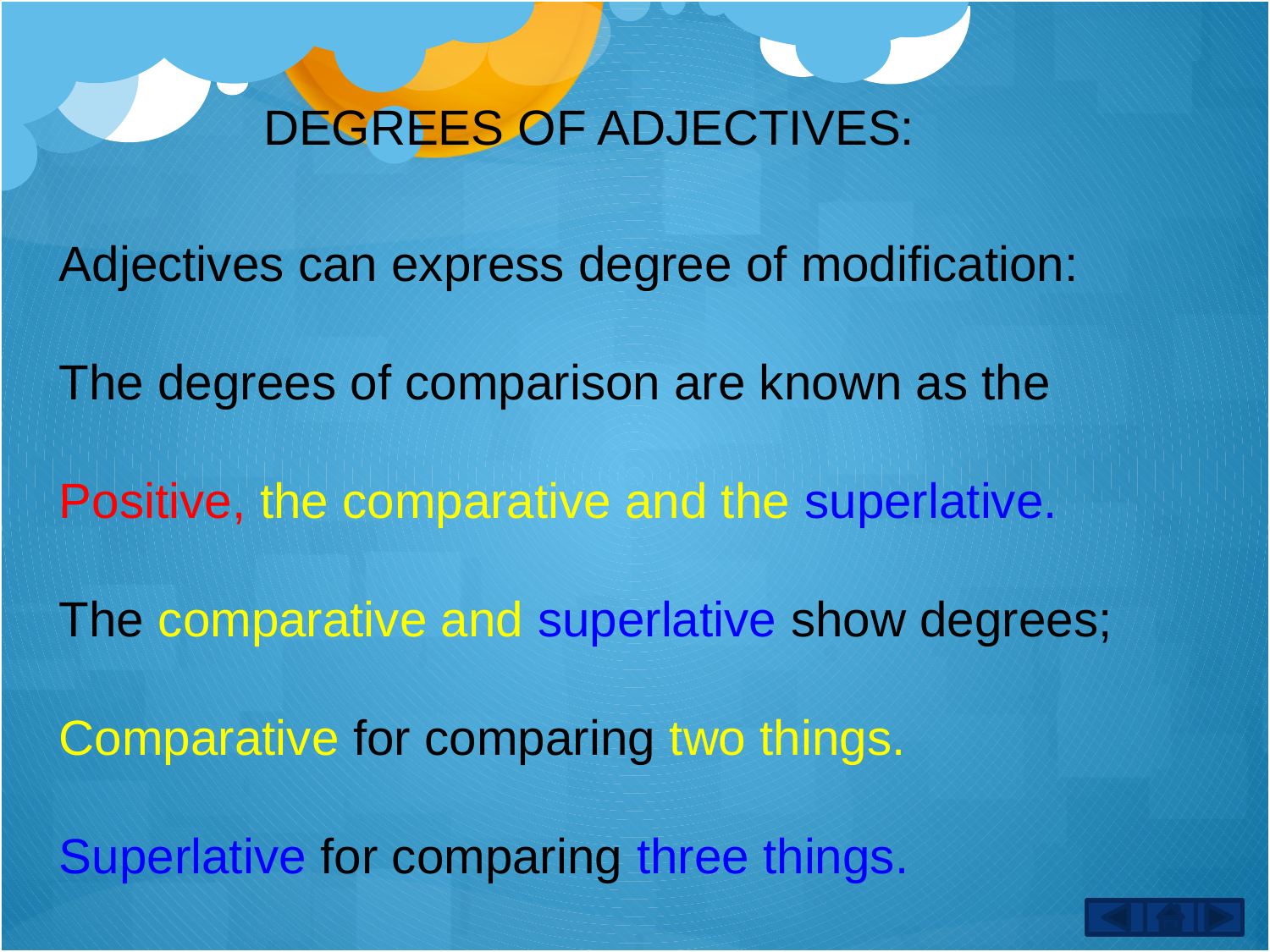

DEGREES OF ADJECTIVES:
Adjectives can express degree of modification:

The degrees of comparison are known as the

Positive, the comparative and the superlative.

The comparative and superlative show degrees;

Comparative for comparing two things.

Superlative for comparing three things.